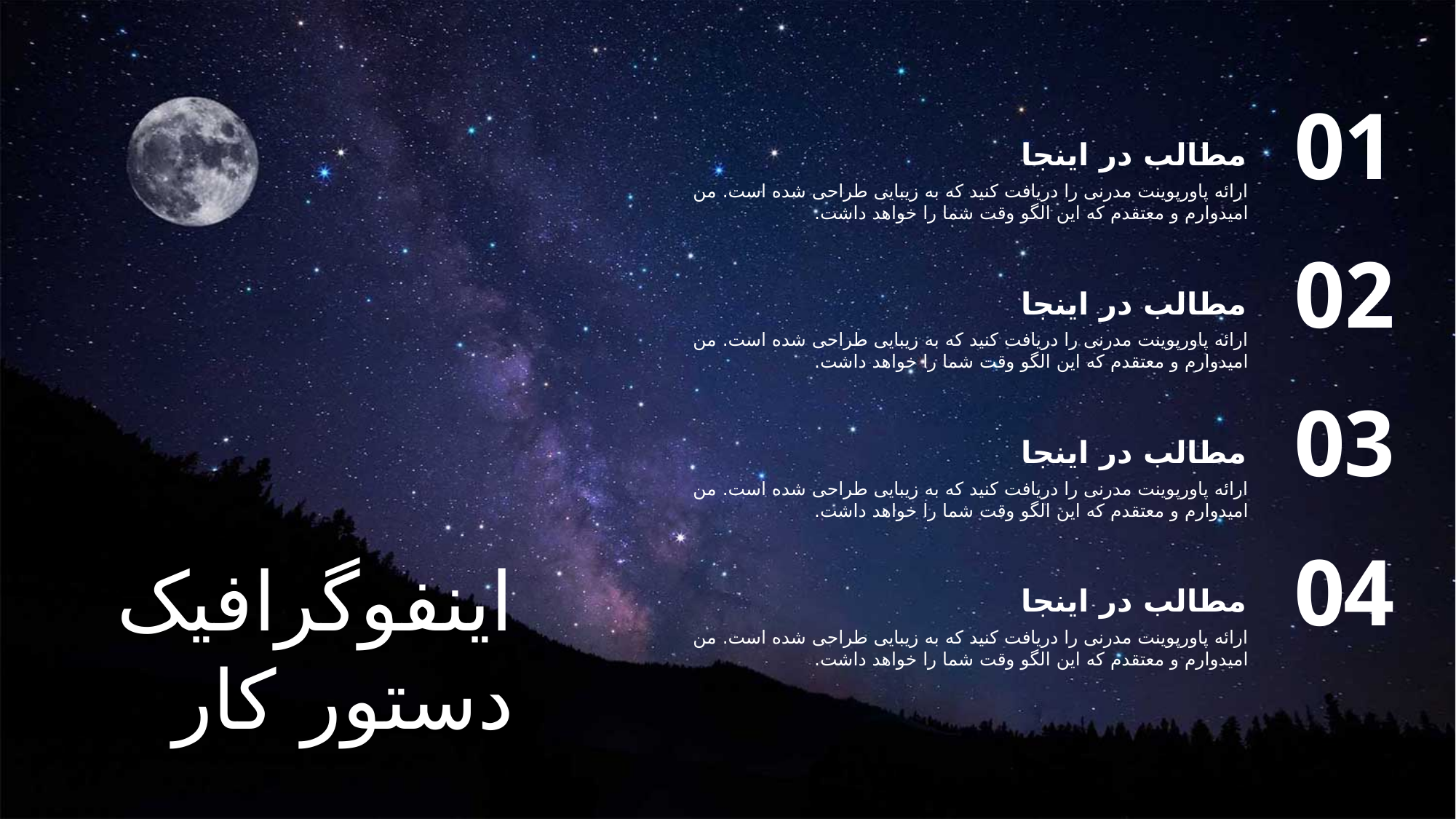

01
مطالب در اینجا
ارائه پاورپوینت مدرنی را دریافت کنید که به زیبایی طراحی شده است. من امیدوارم و معتقدم که این الگو وقت شما را خواهد داشت.
02
مطالب در اینجا
ارائه پاورپوینت مدرنی را دریافت کنید که به زیبایی طراحی شده است. من امیدوارم و معتقدم که این الگو وقت شما را خواهد داشت.
03
مطالب در اینجا
ارائه پاورپوینت مدرنی را دریافت کنید که به زیبایی طراحی شده است. من امیدوارم و معتقدم که این الگو وقت شما را خواهد داشت.
04
اینفوگرافیک دستور کار
مطالب در اینجا
ارائه پاورپوینت مدرنی را دریافت کنید که به زیبایی طراحی شده است. من امیدوارم و معتقدم که این الگو وقت شما را خواهد داشت.